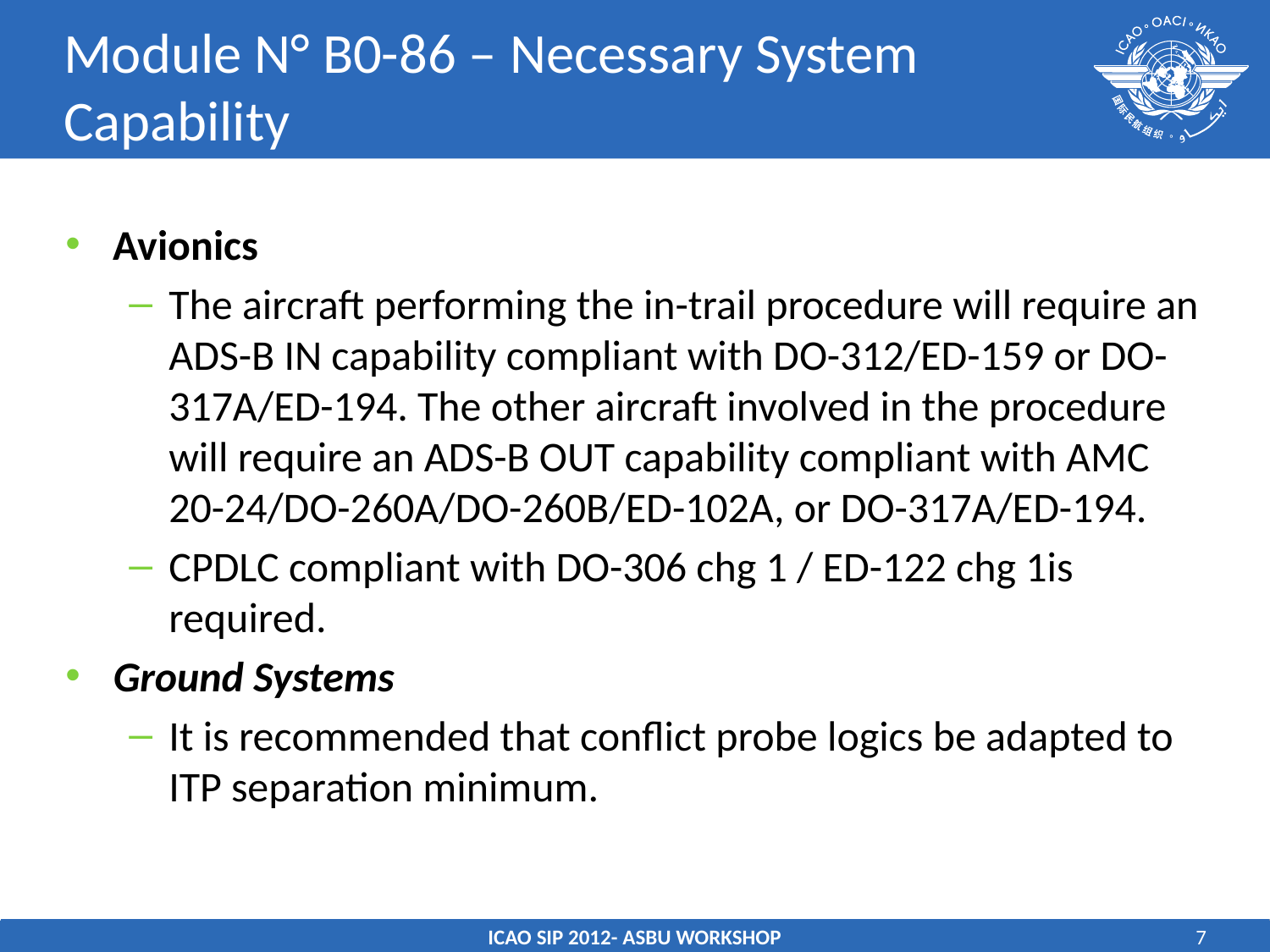

# Module N° B0-86 – Necessary System Capability
Avionics
The aircraft performing the in-trail procedure will require an ADS-B IN capability compliant with DO-312/ED-159 or DO-317A/ED-194. The other aircraft involved in the procedure will require an ADS-B OUT capability compliant with AMC 20-24/DO-260A/DO-260B/ED-102A, or DO-317A/ED-194.
CPDLC compliant with DO-306 chg 1 / ED-122 chg 1is required.
Ground Systems
It is recommended that conflict probe logics be adapted to ITP separation minimum.

ICAO SIP 2012- ASBU WORKSHOP
7